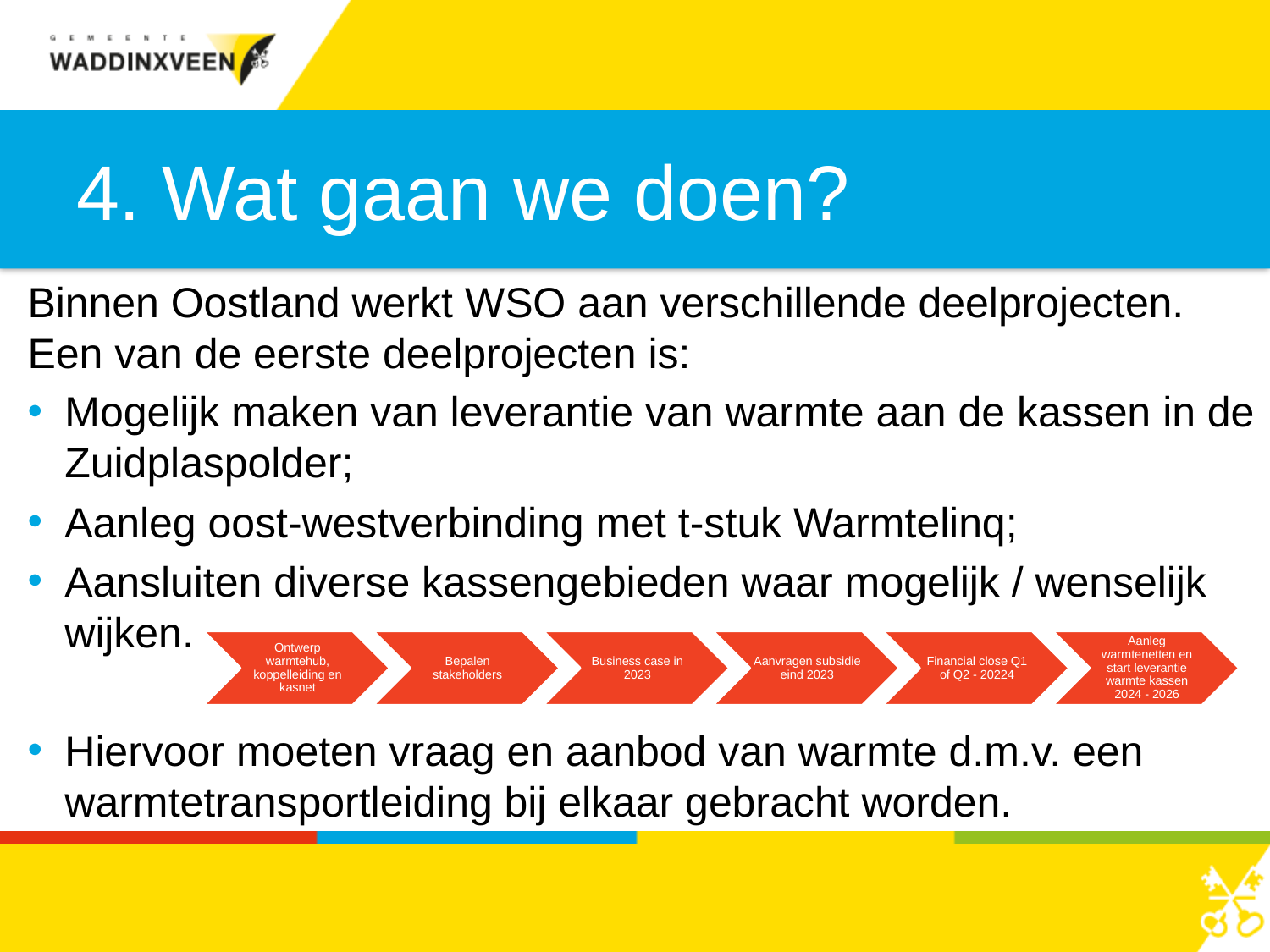

# 4. Wat gaan we doen?
Binnen Oostland werkt WSO aan verschillende deelprojecten. Een van de eerste deelprojecten is:
Mogelijk maken van leverantie van warmte aan de kassen in de Zuidplaspolder;
Aanleg oost-westverbinding met t-stuk Warmtelinq;
Aansluiten diverse kassengebieden waar mogelijk / wenselijk wijken.

Hiervoor moeten vraag en aanbod van warmte d.m.v. een warmtetransportleiding bij elkaar gebracht worden.
Ontwerp warmtehub, koppelleiding en kasnet
Bepalen stakeholders
Business case in 2023
Aanvragen subsidie eind 2023
Financial close Q1 of Q2 - 20224
Aanleg warmtenetten en start leverantie warmte kassen 2024 - 2026